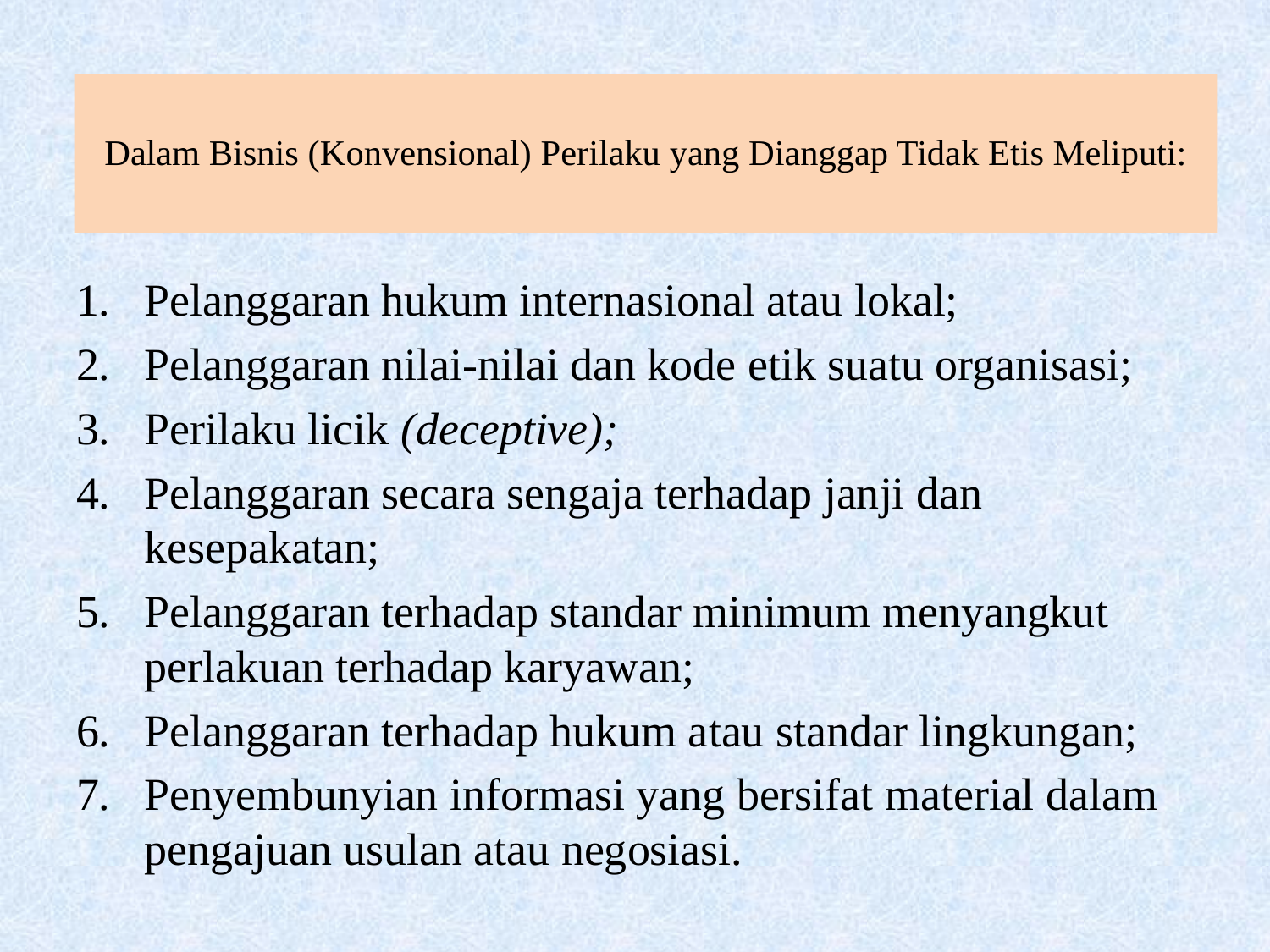

# Dalam Bisnis (Konvensional) Perilaku yang Dianggap Tidak Etis Meliputi:
Pelanggaran hukum internasional atau lokal;
Pelanggaran nilai-nilai dan kode etik suatu organisasi;
Perilaku licik (deceptive);
Pelanggaran secara sengaja terhadap janji dan kesepakatan;
Pelanggaran terhadap standar minimum menyangkut perlakuan terhadap karyawan;
Pelanggaran terhadap hukum atau standar lingkungan;
Penyembunyian informasi yang bersifat material dalam pengajuan usulan atau negosiasi.